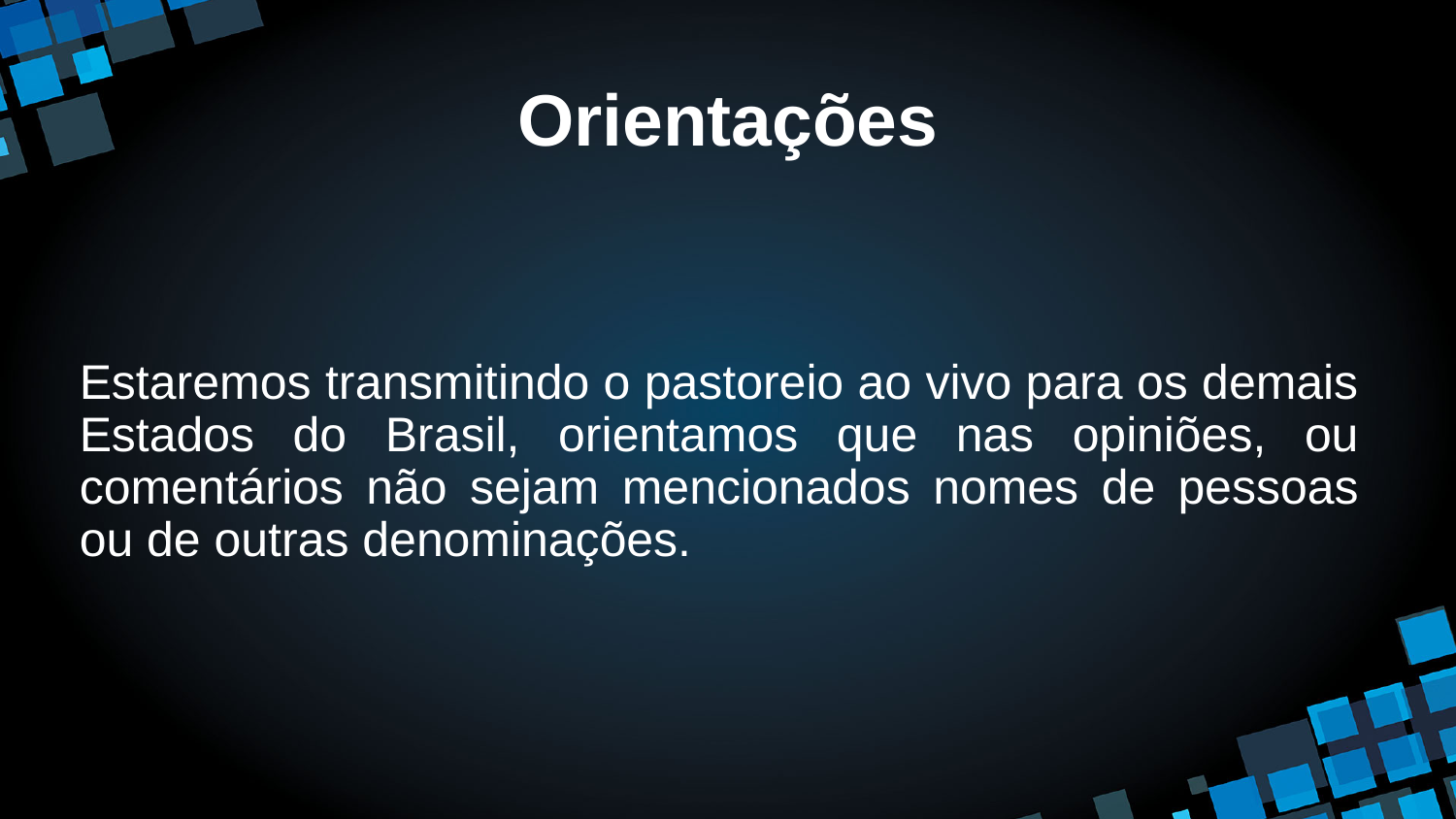

# Orientações

Estaremos transmitindo o pastoreio ao vivo para os demais Estados do Brasil, orientamos que nas opiniões, ou comentários não sejam mencionados nomes de pessoas ou de outras denominações.